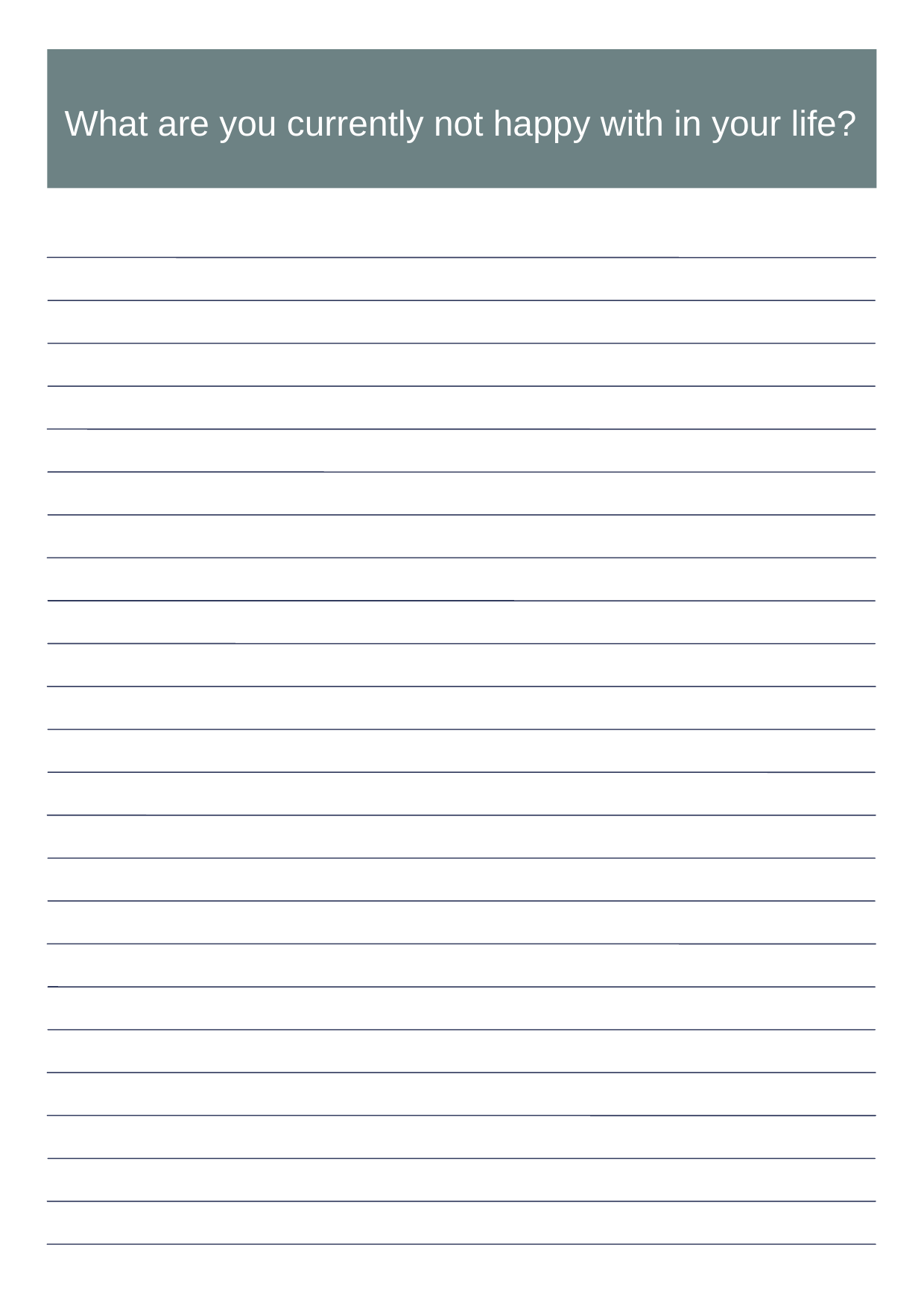

What are you currently not happy with in your life?